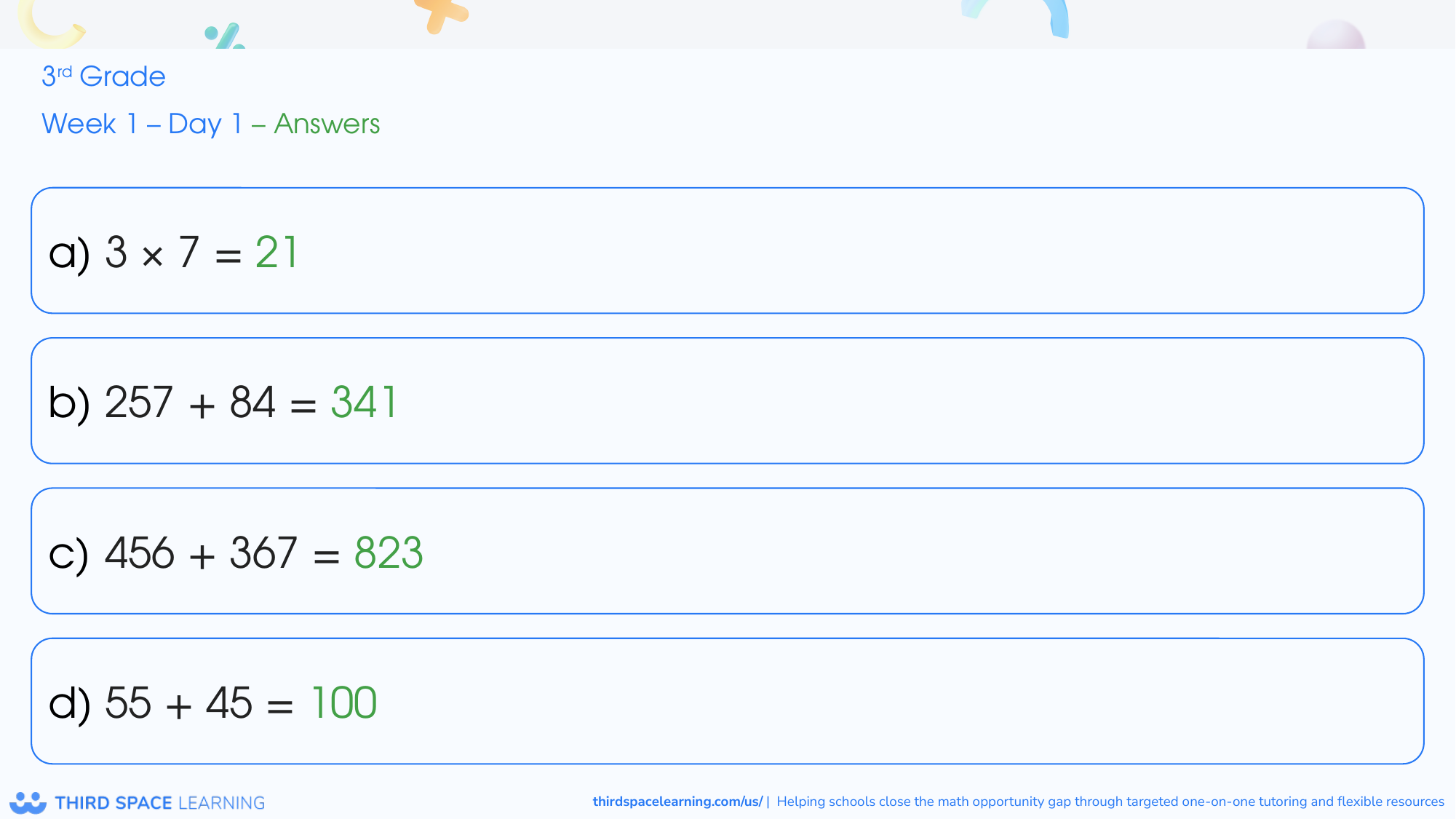

3rd Grade
Week 1 – Day 1 – Answers
3 × 7 = 21
257 + 84 = 341
456 + 367 = 823
55 + 45 = 100